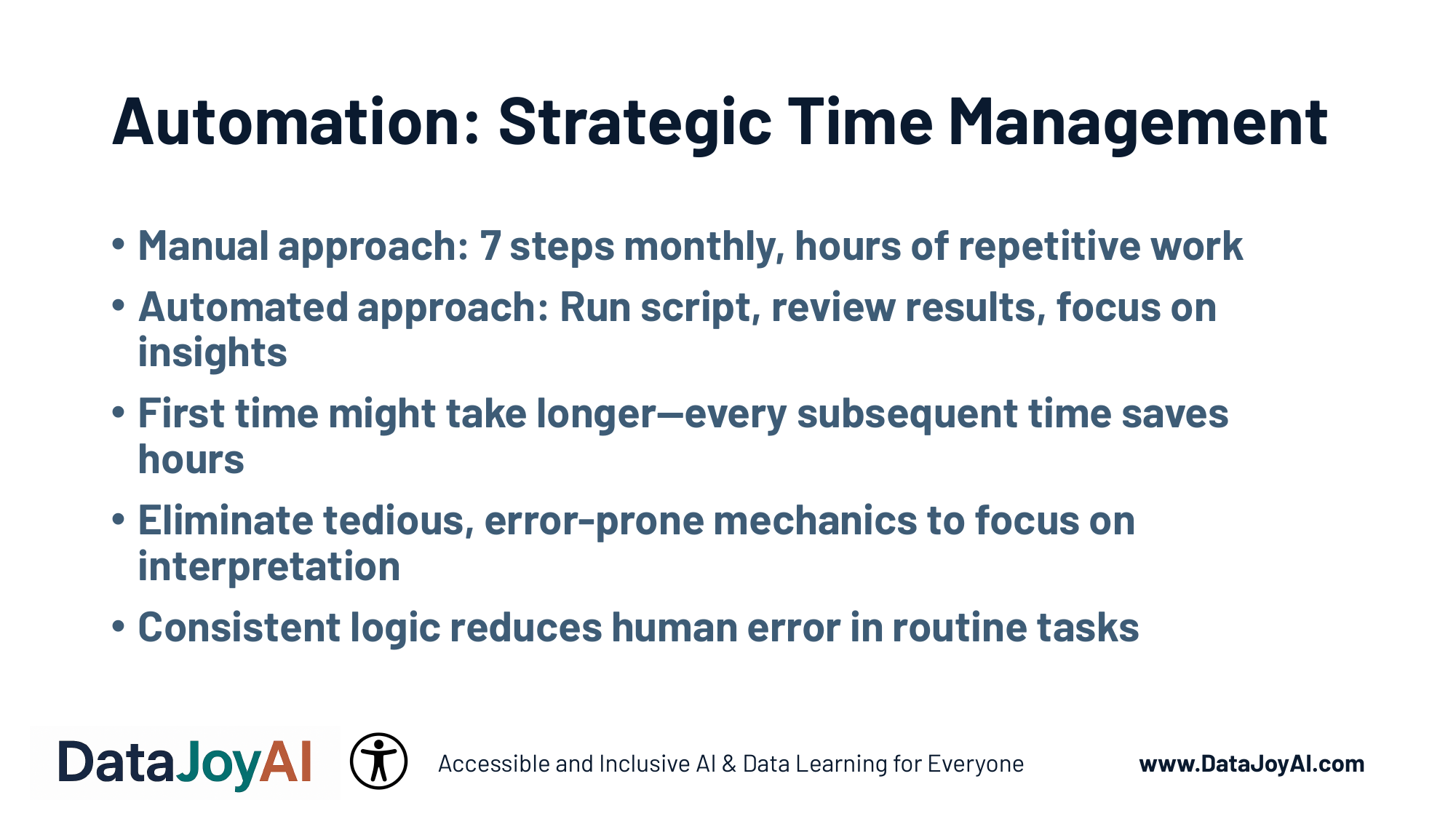

# Automation: Strategic Time Management
Manual approach: 7 steps monthly, hours of repetitive work
Automated approach: Run script, review results, focus on insights
First time might take longer—every subsequent time saves hours
Eliminate tedious, error-prone mechanics to focus on interpretation
Consistent logic reduces human error in routine tasks